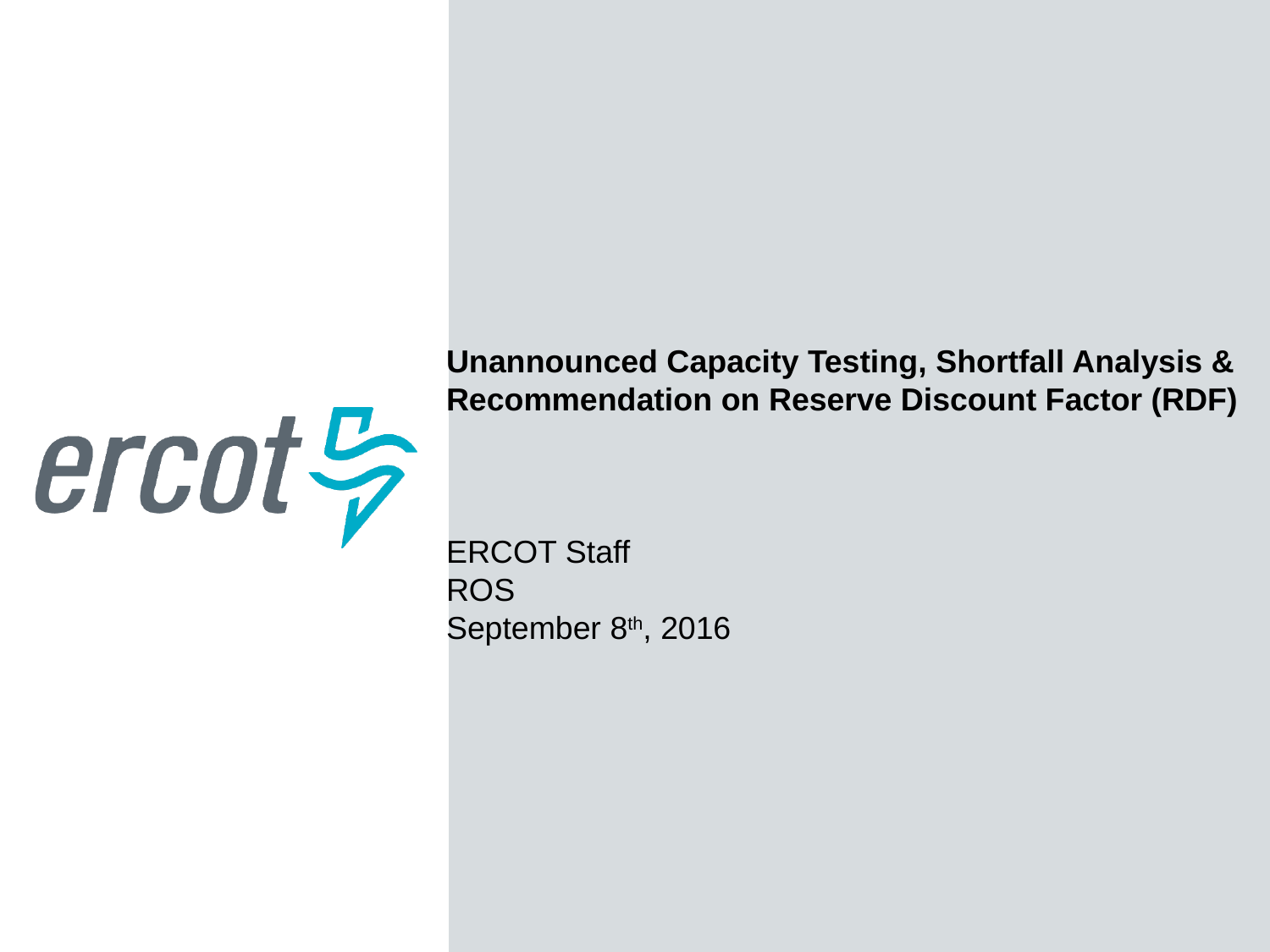

Unannounced Capacity Testing, Shortfall Analysis & Recommendation on Reserve Discount Factor (RDF)

ERCOT Staff
ROS
September 8th, 2016